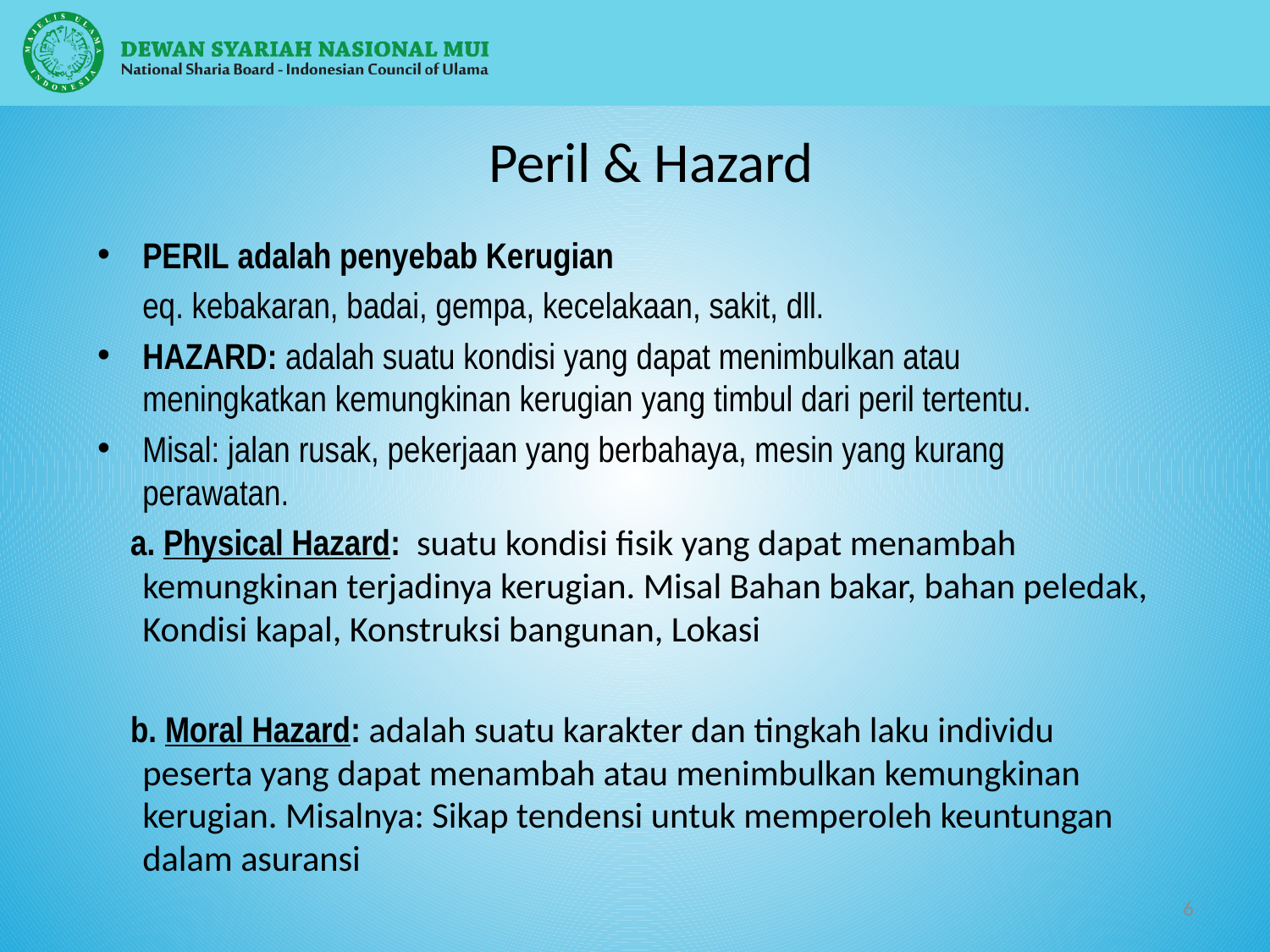

# Peril & Hazard
PERIL adalah penyebab Kerugian
	eq. kebakaran, badai, gempa, kecelakaan, sakit, dll.
HAZARD: adalah suatu kondisi yang dapat menimbulkan atau meningkatkan kemungkinan kerugian yang timbul dari peril tertentu.
Misal: jalan rusak, pekerjaan yang berbahaya, mesin yang kurang perawatan.
    a. Physical Hazard:  suatu kondisi fisik yang dapat menambah kemungkinan terjadinya kerugian. Misal Bahan bakar, bahan peledak, Kondisi kapal, Konstruksi bangunan, Lokasi

    b. Moral Hazard: adalah suatu karakter dan tingkah laku individu peserta yang dapat menambah atau menimbulkan kemungkinan kerugian. Misalnya: Sikap tendensi untuk memperoleh keuntungan dalam asuransi
6